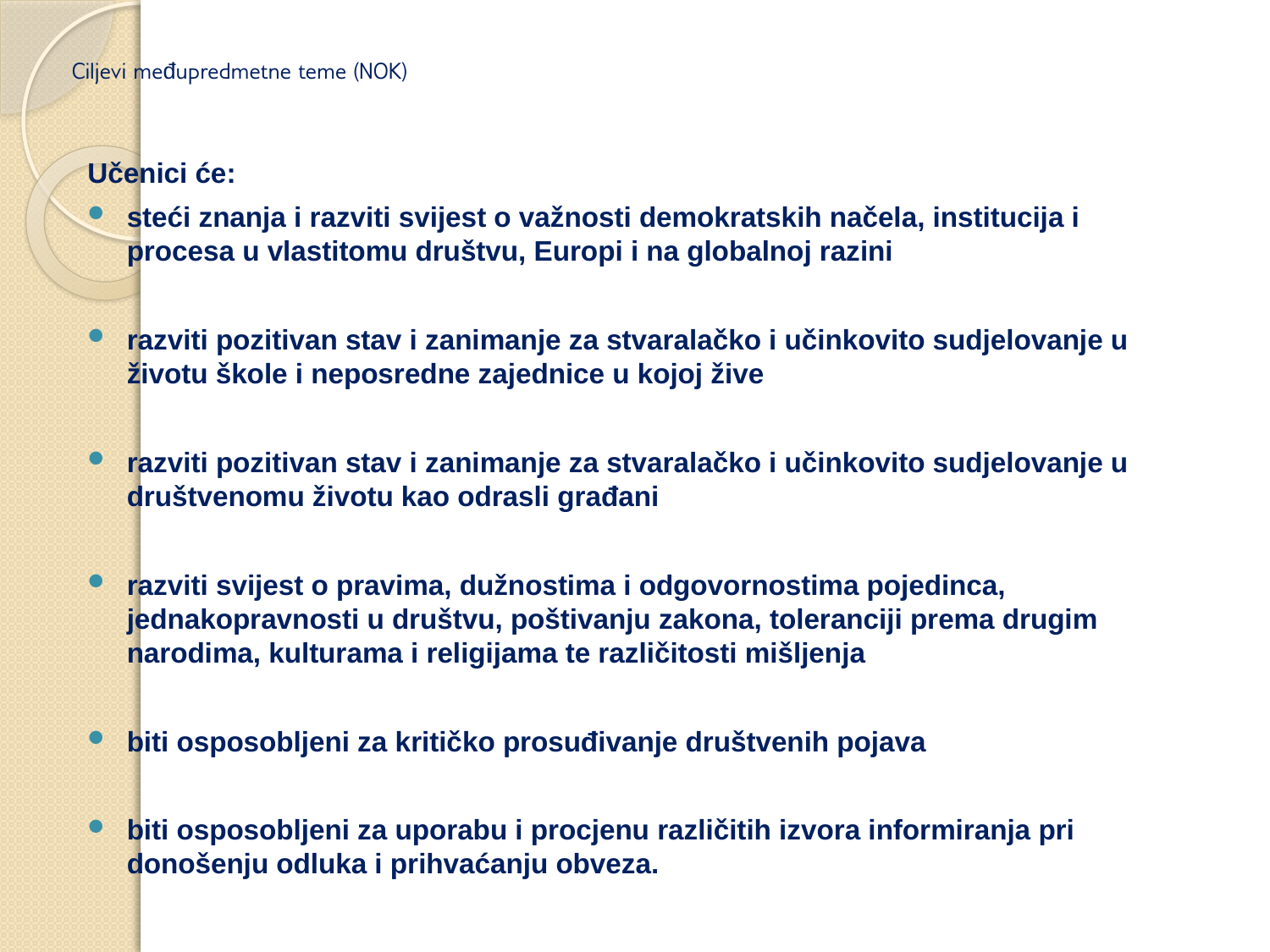

# Ciljevi međupredmetne teme (NOK)
Učenici će:
steći znanja i razviti svijest o važnosti demokratskih načela, institucija i procesa u vlastitomu društvu, Europi i na globalnoj razini

razviti pozitivan stav i zanimanje za stvaralačko i učinkovito sudjelovanje u životu škole i neposredne zajednice u kojoj žive

razviti pozitivan stav i zanimanje za stvaralačko i učinkovito sudjelovanje u društvenomu životu kao odrasli građani

razviti svijest o pravima, dužnostima i odgovornostima pojedinca, jednakopravnosti u društvu, poštivanju zakona, toleranciji prema drugim narodima, kulturama i religijama te različitosti mišljenja

biti osposobljeni za kritičko prosuđivanje društvenih pojava

biti osposobljeni za uporabu i procjenu različitih izvora informiranja pri donošenju odluka i prihvaćanju obveza.